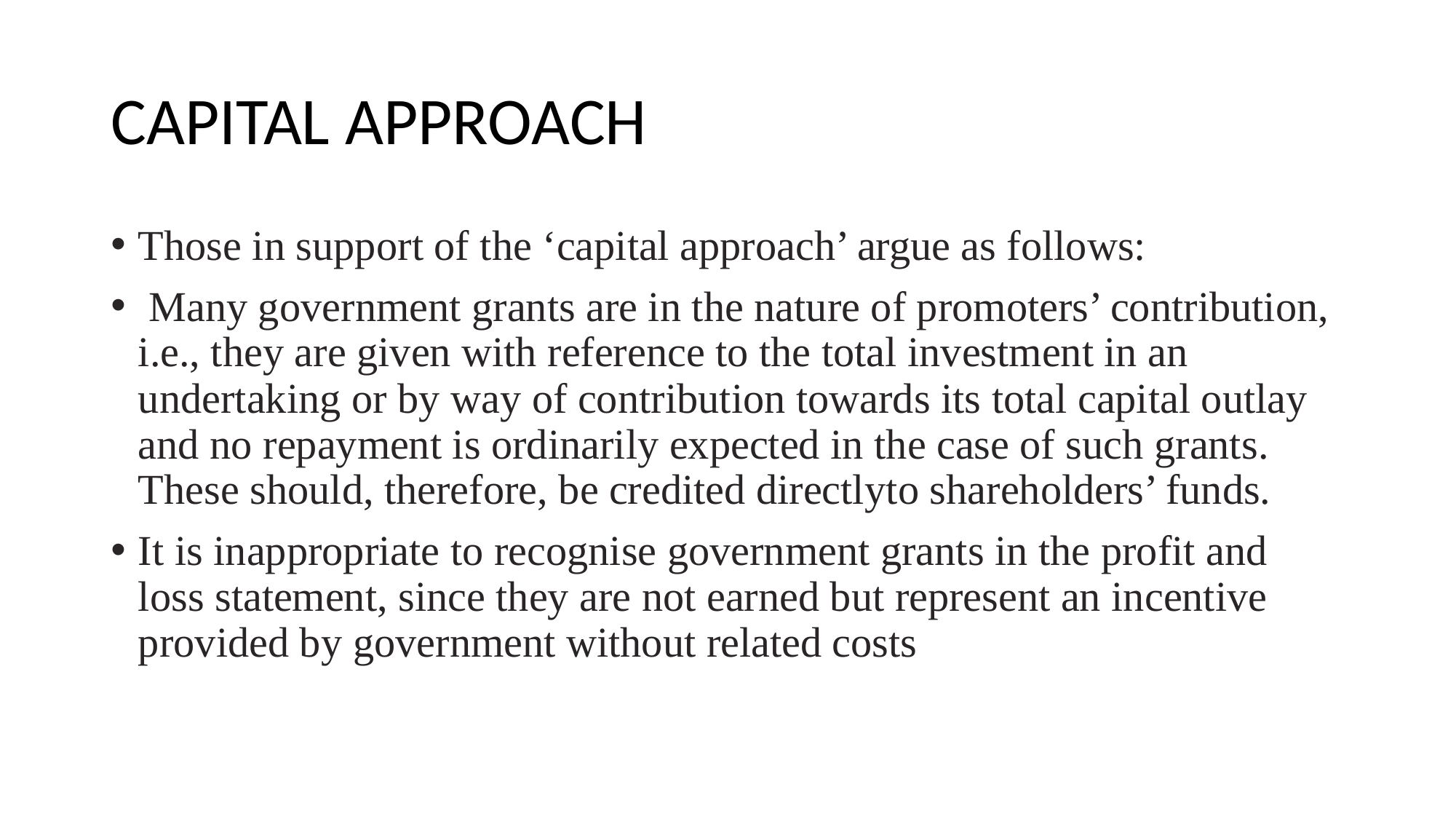

# CAPITAL APPROACH
Those in support of the ‘capital approach’ argue as follows:
 Many government grants are in the nature of promoters’ contribution, i.e., they are given with reference to the total investment in an undertaking or by way of contribution towards its total capital outlay and no repayment is ordinarily expected in the case of such grants. These should, therefore, be credited directlyto shareholders’ funds.
It is inappropriate to recognise government grants in the profit and loss statement, since they are not earned but represent an incentive provided by government without related costs